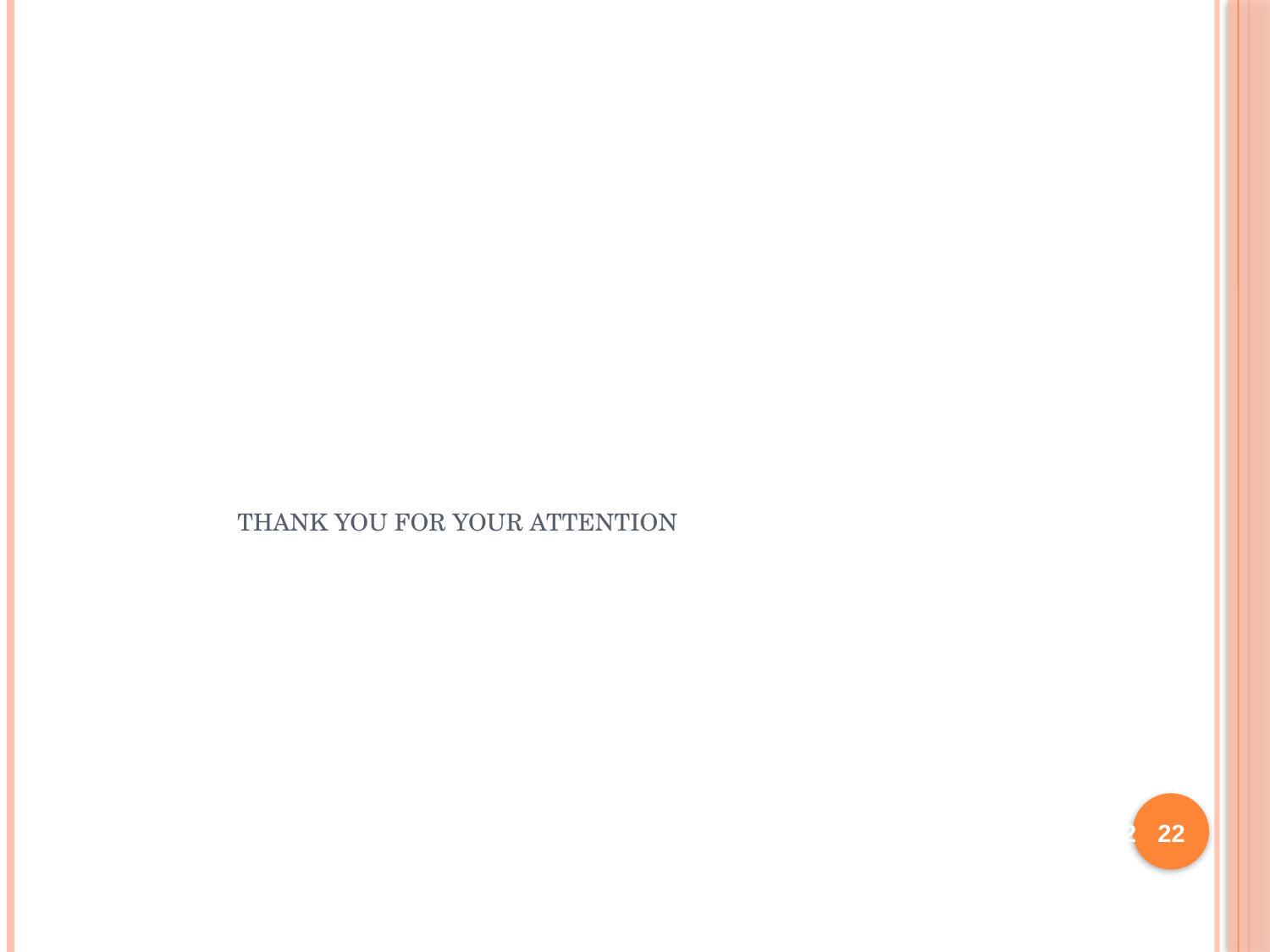

# Thank You for Your Attention
22
22
22